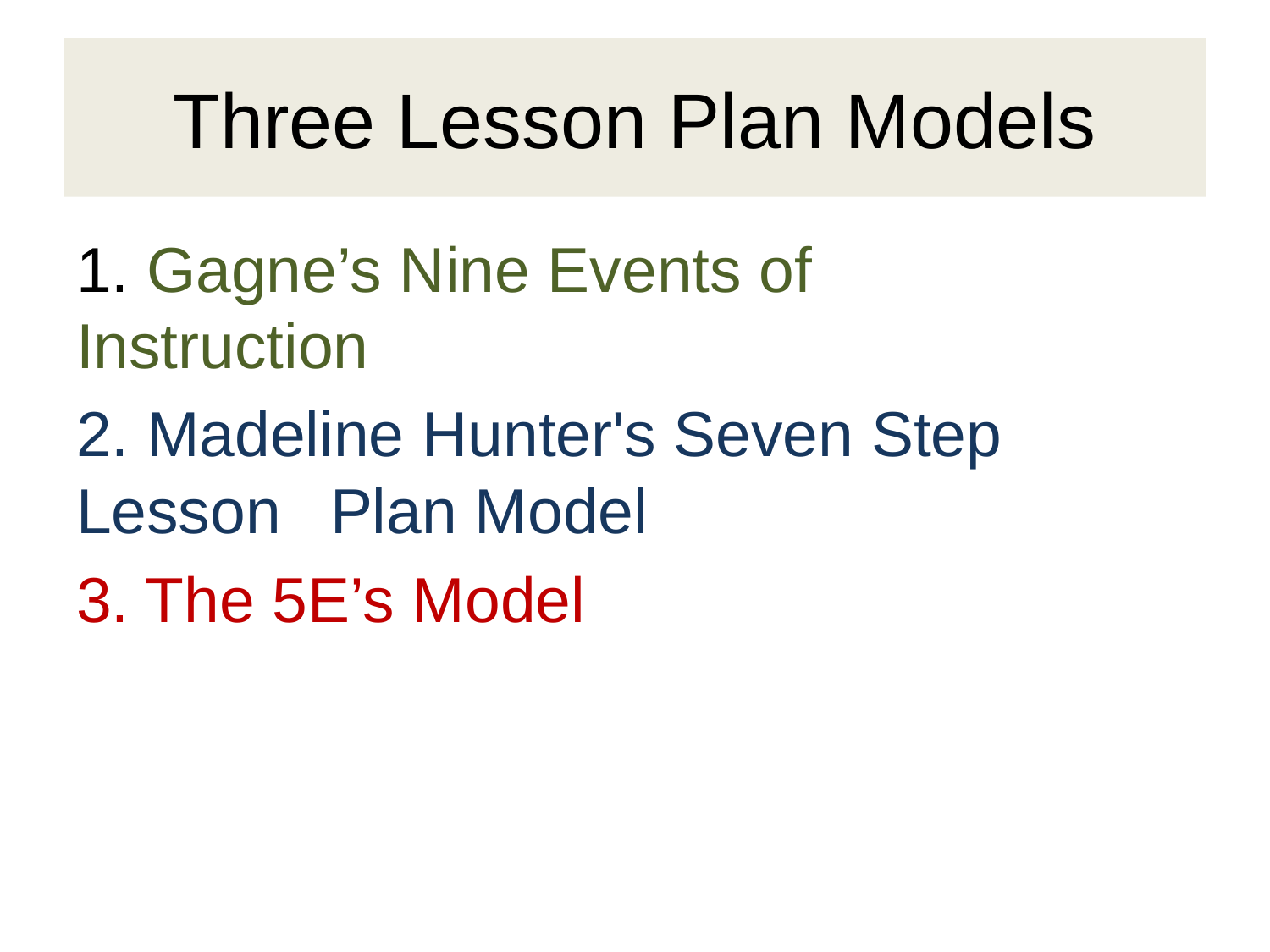

# Three Lesson Plan Models
1. Gagne’s Nine Events of  	Instruction
2. Madeline Hunter's Seven Step 	Lesson 	Plan Model
3. The 5E’s Model
Lesson Plan
Model
The 5E’s
Model